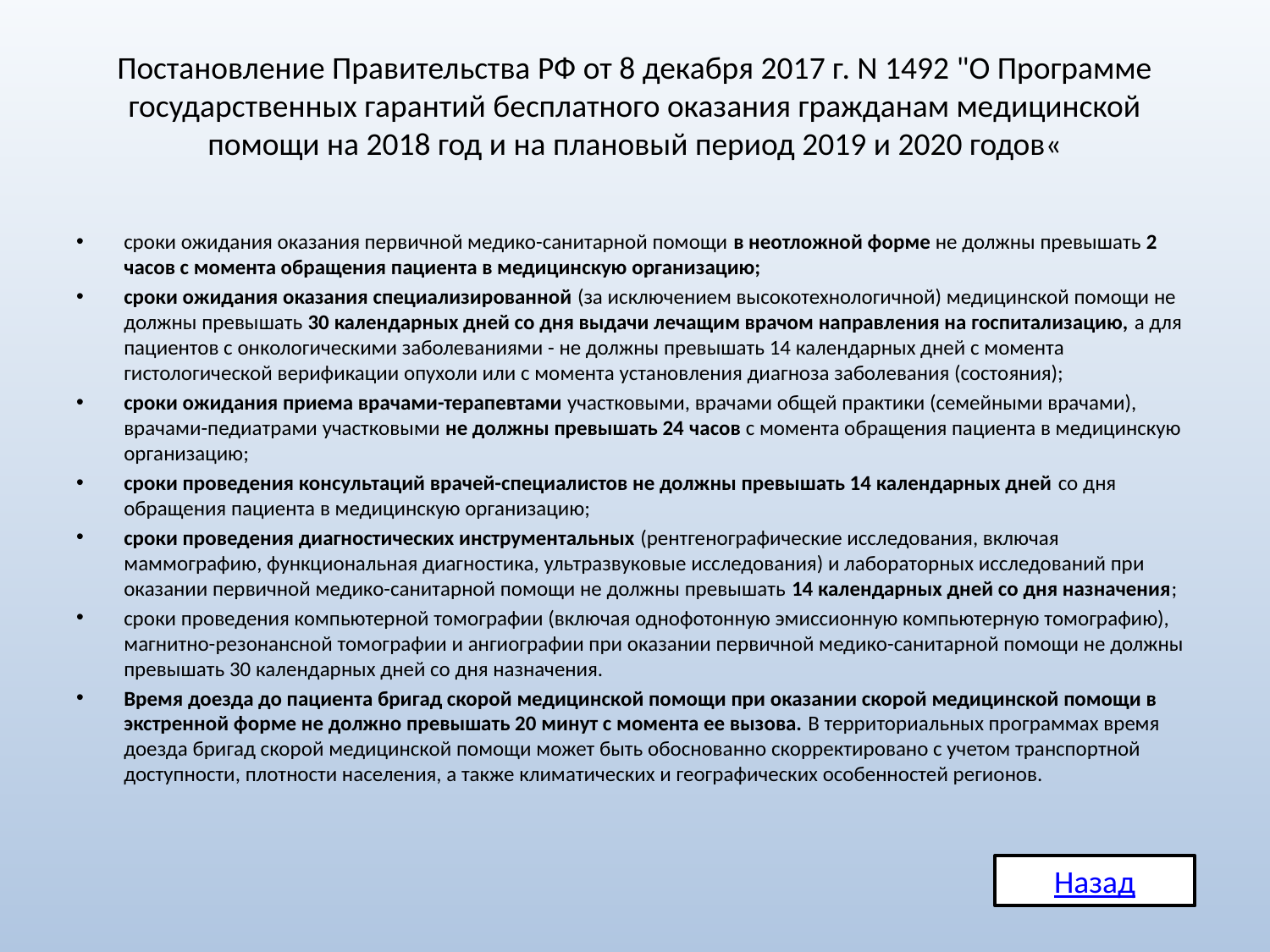

# Постановление Правительства РФ от 8 декабря 2017 г. N 1492 "О Программе государственных гарантий бесплатного оказания гражданам медицинской помощи на 2018 год и на плановый период 2019 и 2020 годов«
сроки ожидания оказания первичной медико-санитарной помощи в неотложной форме не должны превышать 2 часов с момента обращения пациента в медицинскую организацию;
сроки ожидания оказания специализированной (за исключением высокотехнологичной) медицинской помощи не должны превышать 30 календарных дней со дня выдачи лечащим врачом направления на госпитализацию, а для пациентов с онкологическими заболеваниями - не должны превышать 14 календарных дней с момента гистологической верификации опухоли или с момента установления диагноза заболевания (состояния);
сроки ожидания приема врачами-терапевтами участковыми, врачами общей практики (семейными врачами), врачами-педиатрами участковыми не должны превышать 24 часов с момента обращения пациента в медицинскую организацию;
сроки проведения консультаций врачей-специалистов не должны превышать 14 календарных дней со дня обращения пациента в медицинскую организацию;
сроки проведения диагностических инструментальных (рентгенографические исследования, включая маммографию, функциональная диагностика, ультразвуковые исследования) и лабораторных исследований при оказании первичной медико-санитарной помощи не должны превышать 14 календарных дней со дня назначения;
сроки проведения компьютерной томографии (включая однофотонную эмиссионную компьютерную томографию), магнитно-резонансной томографии и ангиографии при оказании первичной медико-санитарной помощи не должны превышать 30 календарных дней со дня назначения.
Время доезда до пациента бригад скорой медицинской помощи при оказании скорой медицинской помощи в экстренной форме не должно превышать 20 минут с момента ее вызова. В территориальных программах время доезда бригад скорой медицинской помощи может быть обоснованно скорректировано с учетом транспортной доступности, плотности населения, а также климатических и географических особенностей регионов.
Назад